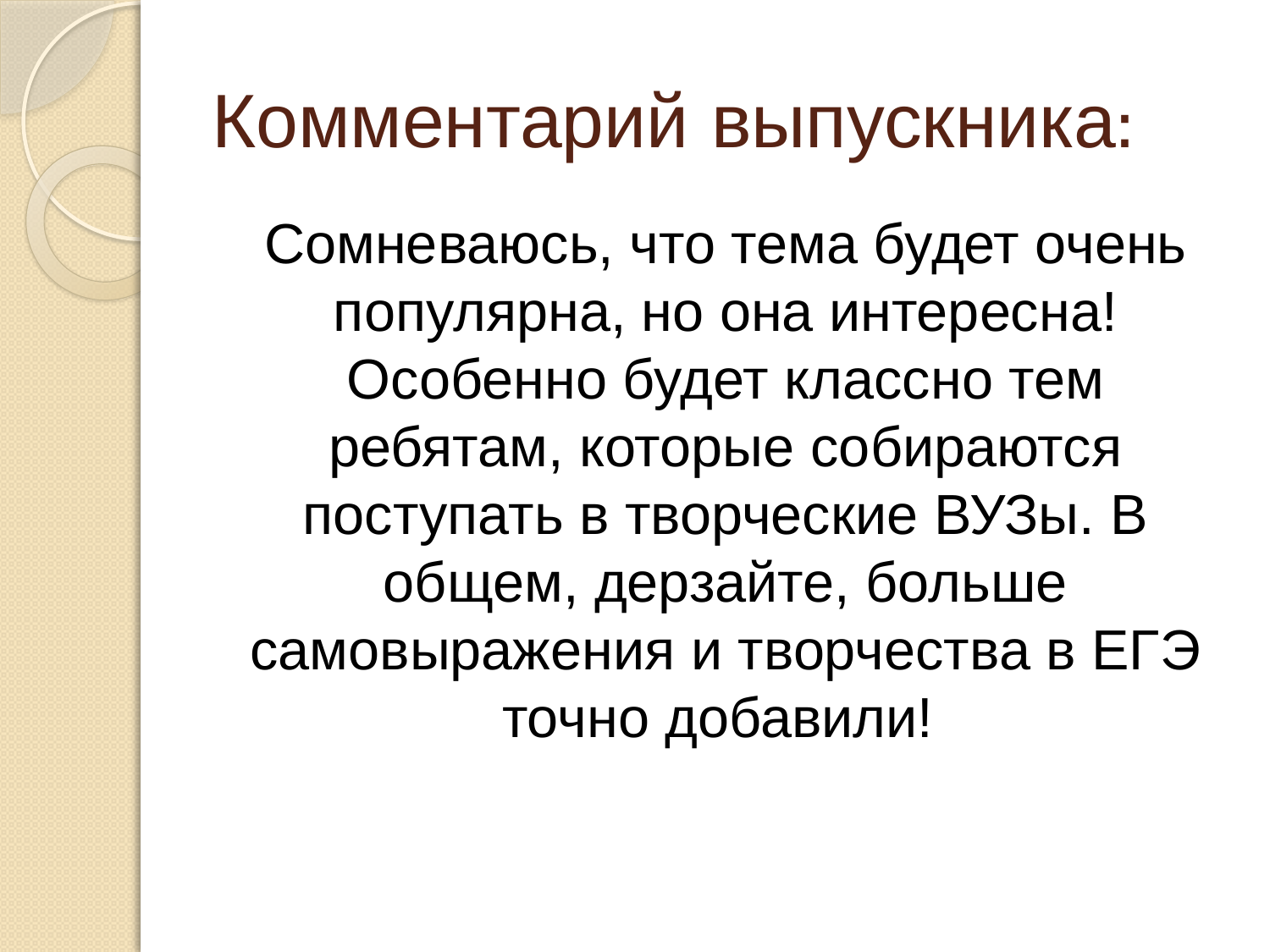

# Комментарий выпускника:
Сомневаюсь, что тема будет очень популярна, но она интересна! Особенно будет классно тем ребятам, которые собираются поступать в творческие ВУЗы. В общем, дерзайте, больше самовыражения и творчества в ЕГЭ точно добавили!